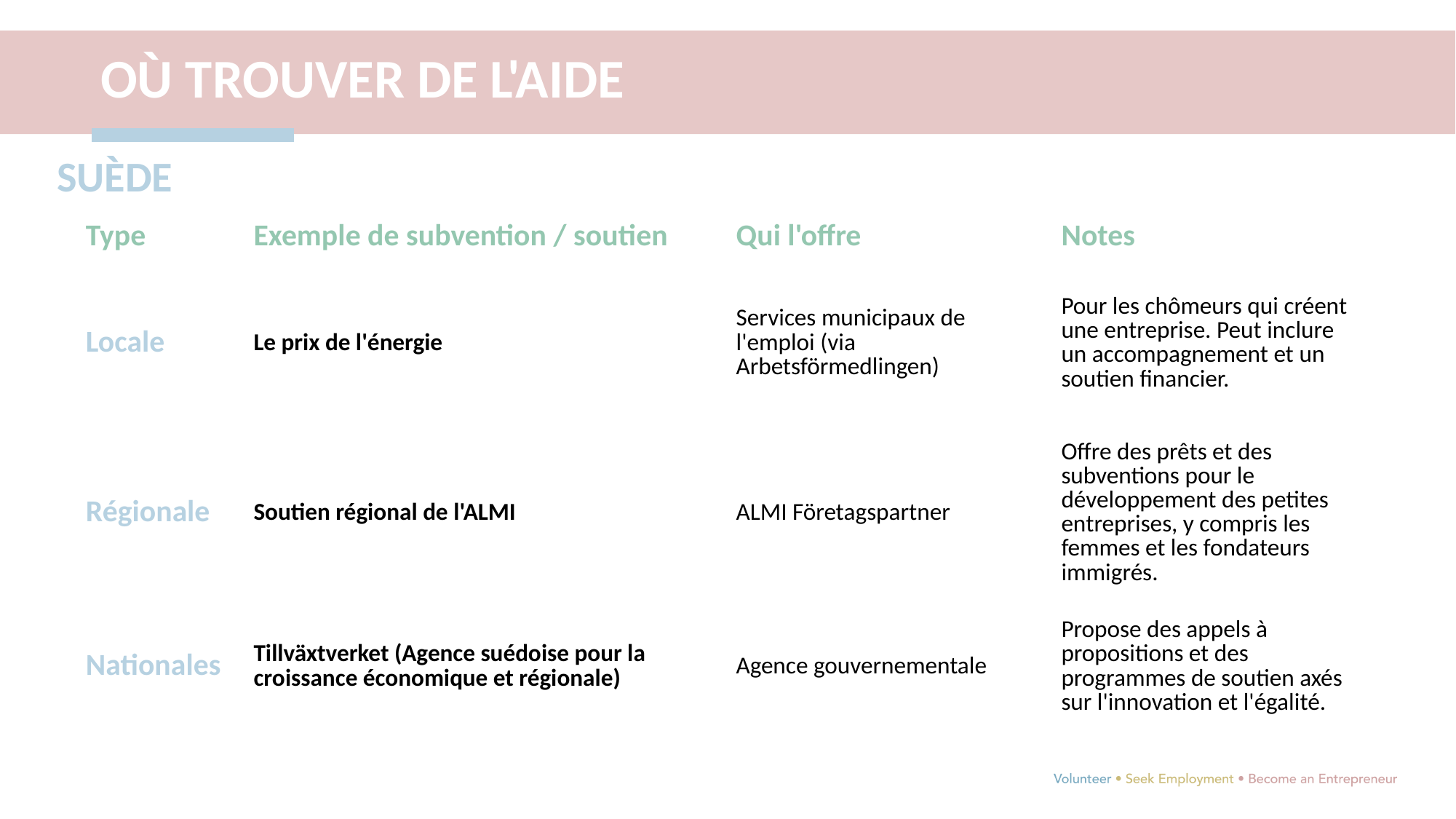

OÙ TROUVER DE L'AIDE
SUÈDE

| Type | Exemple de subvention / soutien | Qui l'offre | Notes |
| --- | --- | --- | --- |
| Locale | Le prix de l'énergie | Services municipaux de l'emploi (via Arbetsförmedlingen) | Pour les chômeurs qui créent une entreprise. Peut inclure un accompagnement et un soutien financier. |
| Régionale | Soutien régional de l'ALMI | ALMI Företagspartner | Offre des prêts et des subventions pour le développement des petites entreprises, y compris les femmes et les fondateurs immigrés. |
| Nationales | Tillväxtverket (Agence suédoise pour la croissance économique et régionale) | Agence gouvernementale | Propose des appels à propositions et des programmes de soutien axés sur l'innovation et l'égalité. |